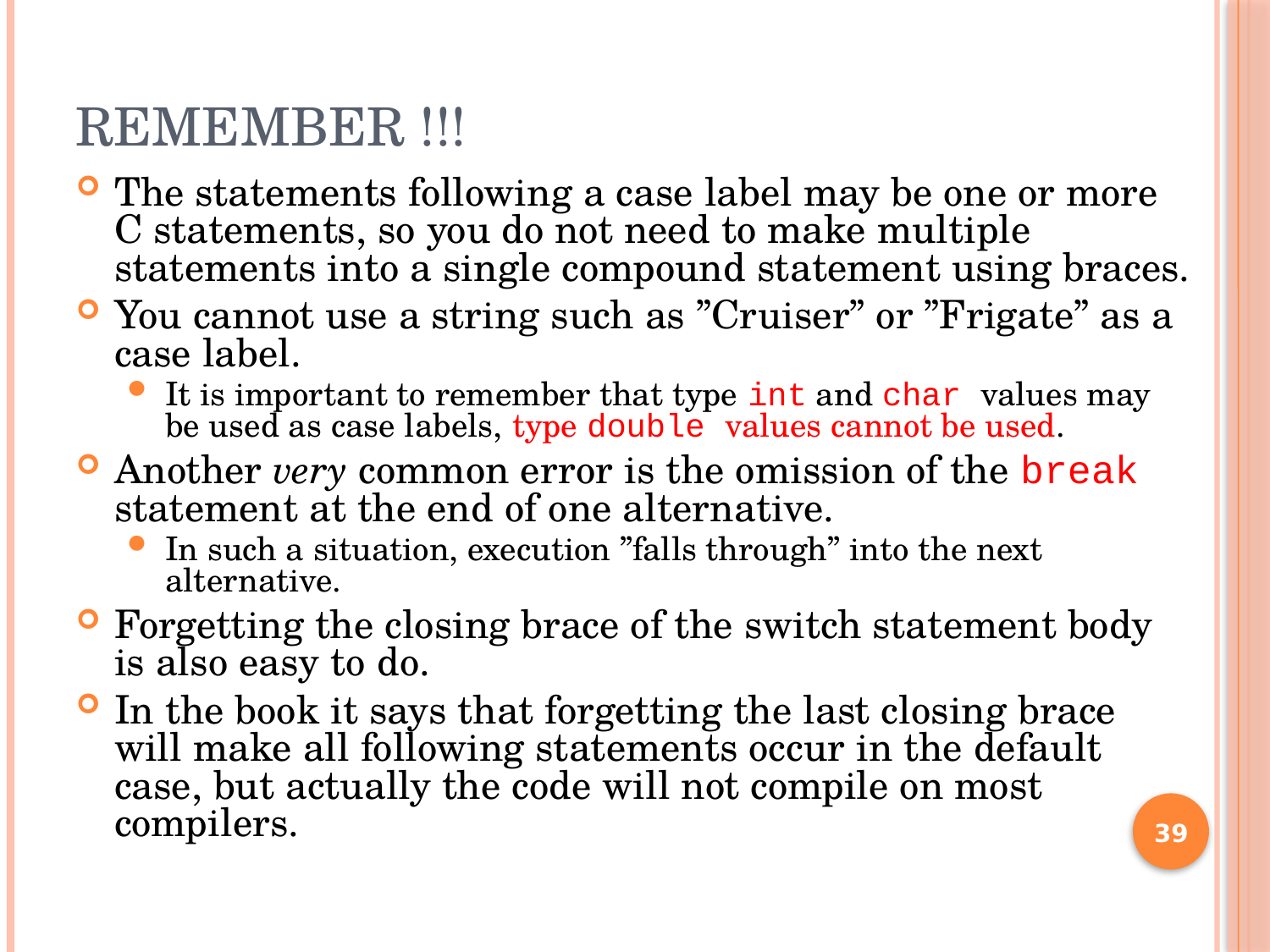

# Remember !!!
The statements following a case label may be one or more C statements, so you do not need to make multiple statements into a single compound statement using braces.
You cannot use a string such as ”Cruiser” or ”Frigate” as a case label.
It is important to remember that type int and char values may be used as case labels, type double values cannot be used.
Another very common error is the omission of the break statement at the end of one alternative.
In such a situation, execution ”falls through” into the next alternative.
Forgetting the closing brace of the switch statement body is also easy to do.
In the book it says that forgetting the last closing brace will make all following statements occur in the default case, but actually the code will not compile on most compilers.
39